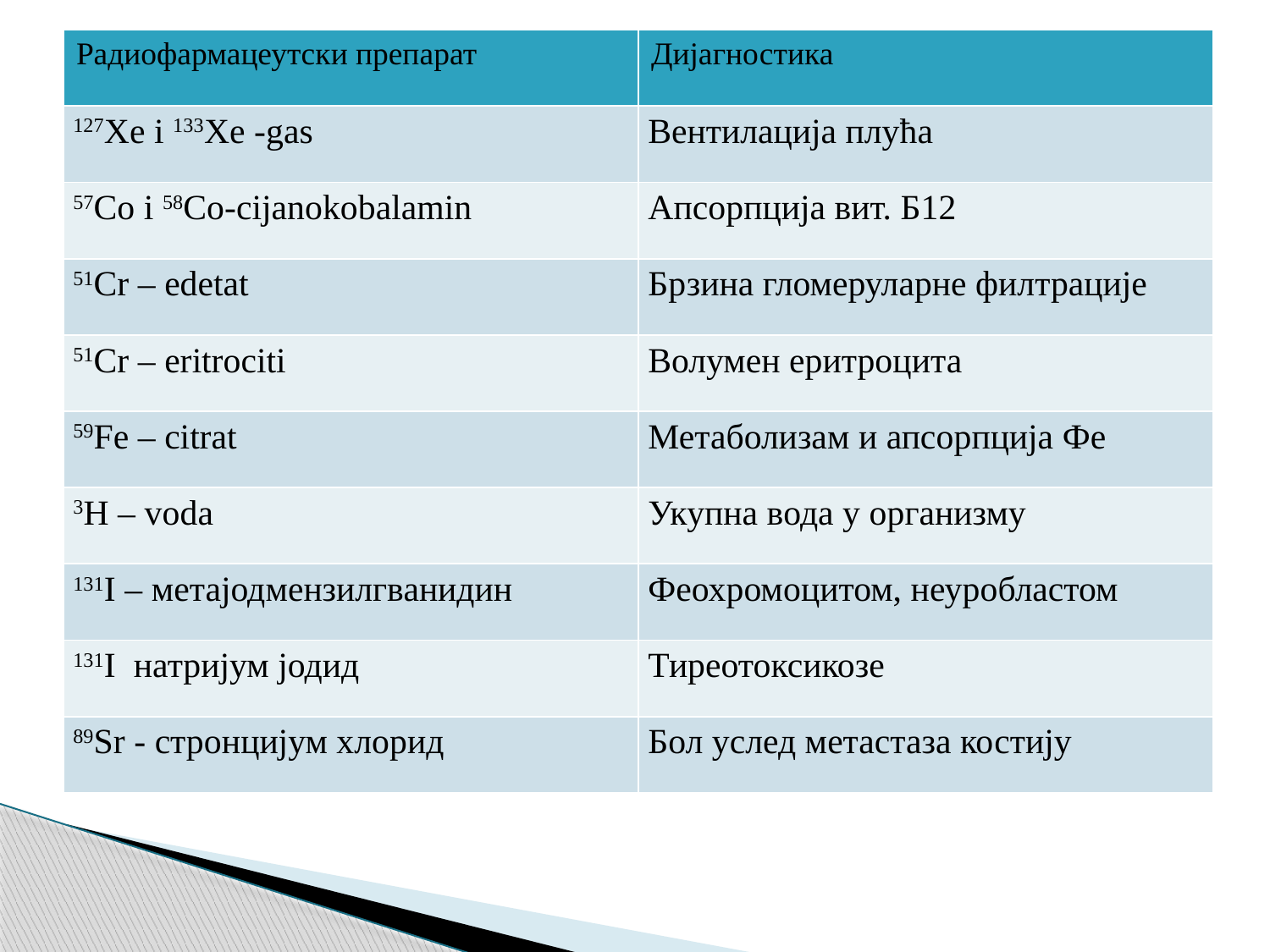

| Радиофармацеутски препарат | Дијагностика |
| --- | --- |
| 127Xe i 133Xe -gas | Вентилација плућа |
| 57Co i 58Co-cijanokobalamin | Апсорпција вит. Б12 |
| 51Cr – edetat | Брзина гломеруларне филтрације |
| 51Cr – eritrociti | Волумен еритроцита |
| 59Fe – citrat | Метаболизам и апсорпција Фе |
| 3H – voda | Укупна вода у организму |
| 131I – метајодмензилгванидин | Феохромоцитом, неуробластом |
| 131I натријум јодид | Тиреотоксикозе |
| 89Sr - стронцијум хлорид | Бол услед метастаза костију |